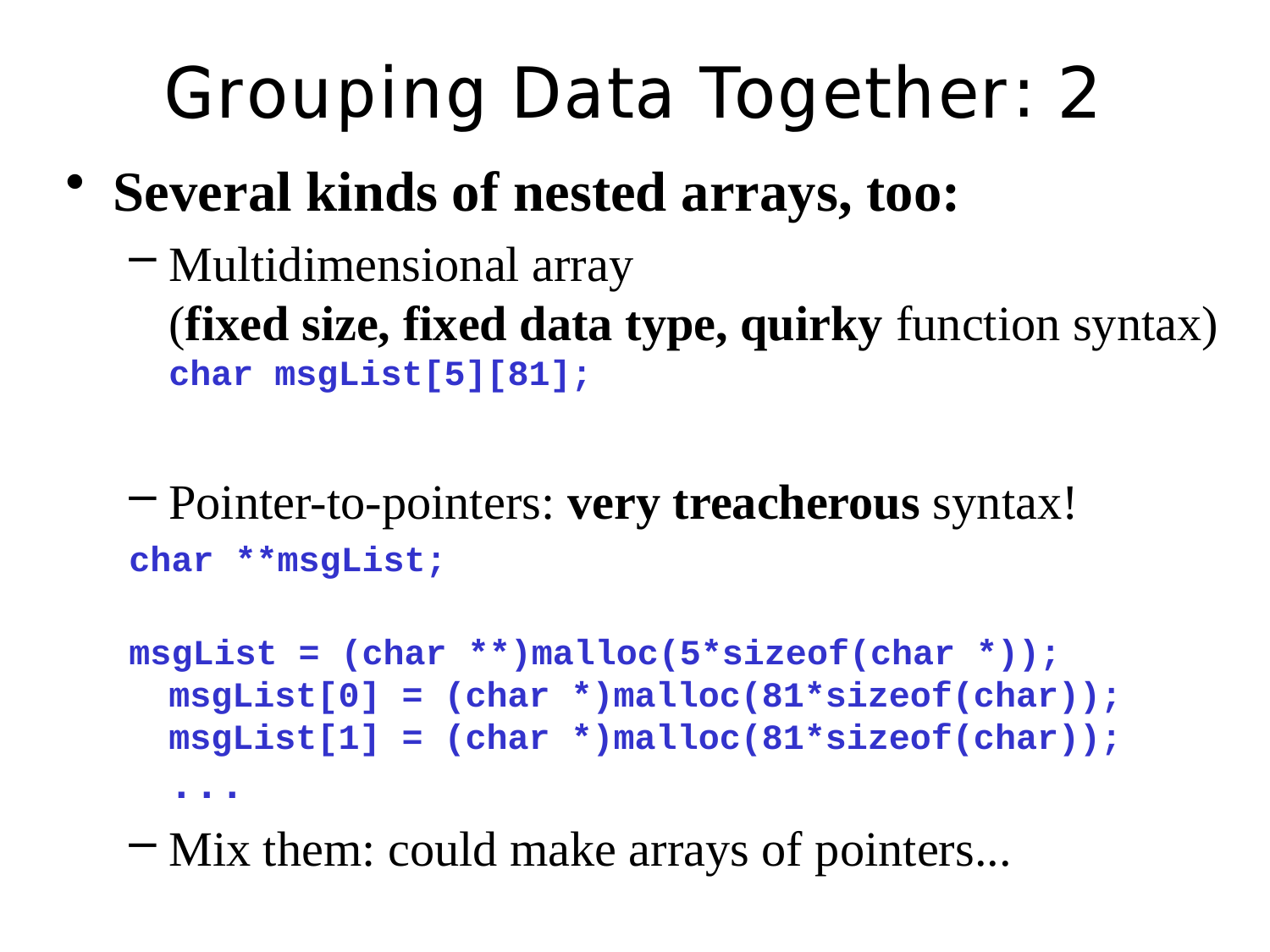

# Grouping Data Together: 2
Several kinds of nested arrays, too:
Multidimensional array
(fixed size, fixed data type, quirky function syntax)
char msgList[5][81];

Pointer-to-pointers: very treacherous syntax!
char **msgList;
msgList = (char **)malloc(5*sizeof(char *));
msgList[0] = (char *)malloc(81*sizeof(char));
msgList[1] = (char *)malloc(81*sizeof(char));
...
Mix them: could make arrays of pointers...